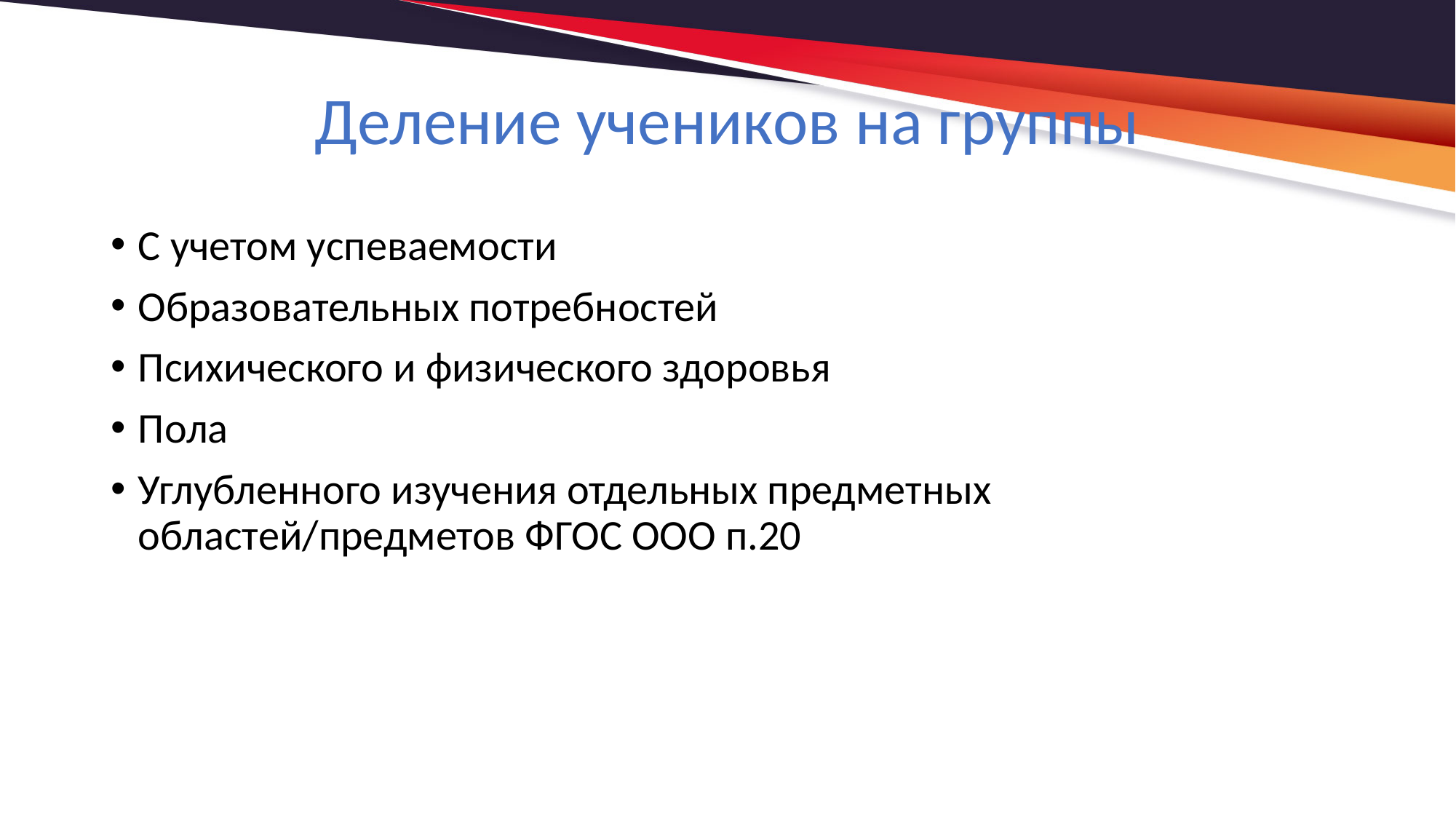

# Деление учеников на группы
С учетом успеваемости
Образовательных потребностей
Психического и физического здоровья
Пола
Углубленного изучения отдельных предметных областей/предметов ФГОС ООО п.20